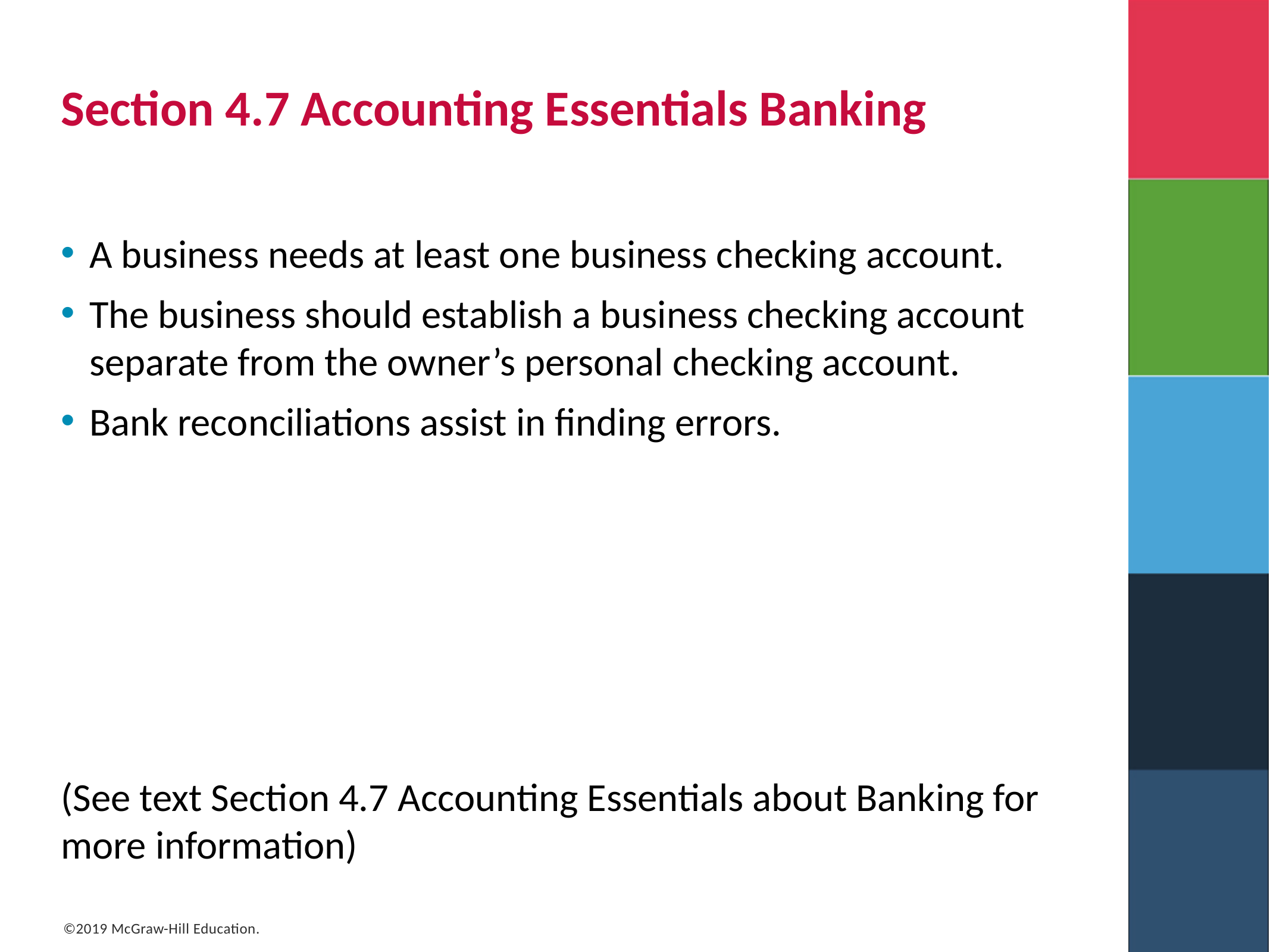

# Section 4.7 Accounting Essentials Banking
A business needs at least one business checking account.
The business should establish a business checking account separate from the owner’s personal checking account.
Bank reconciliations assist in finding errors.
(See text Section 4.7 Accounting Essentials about Banking for more information)